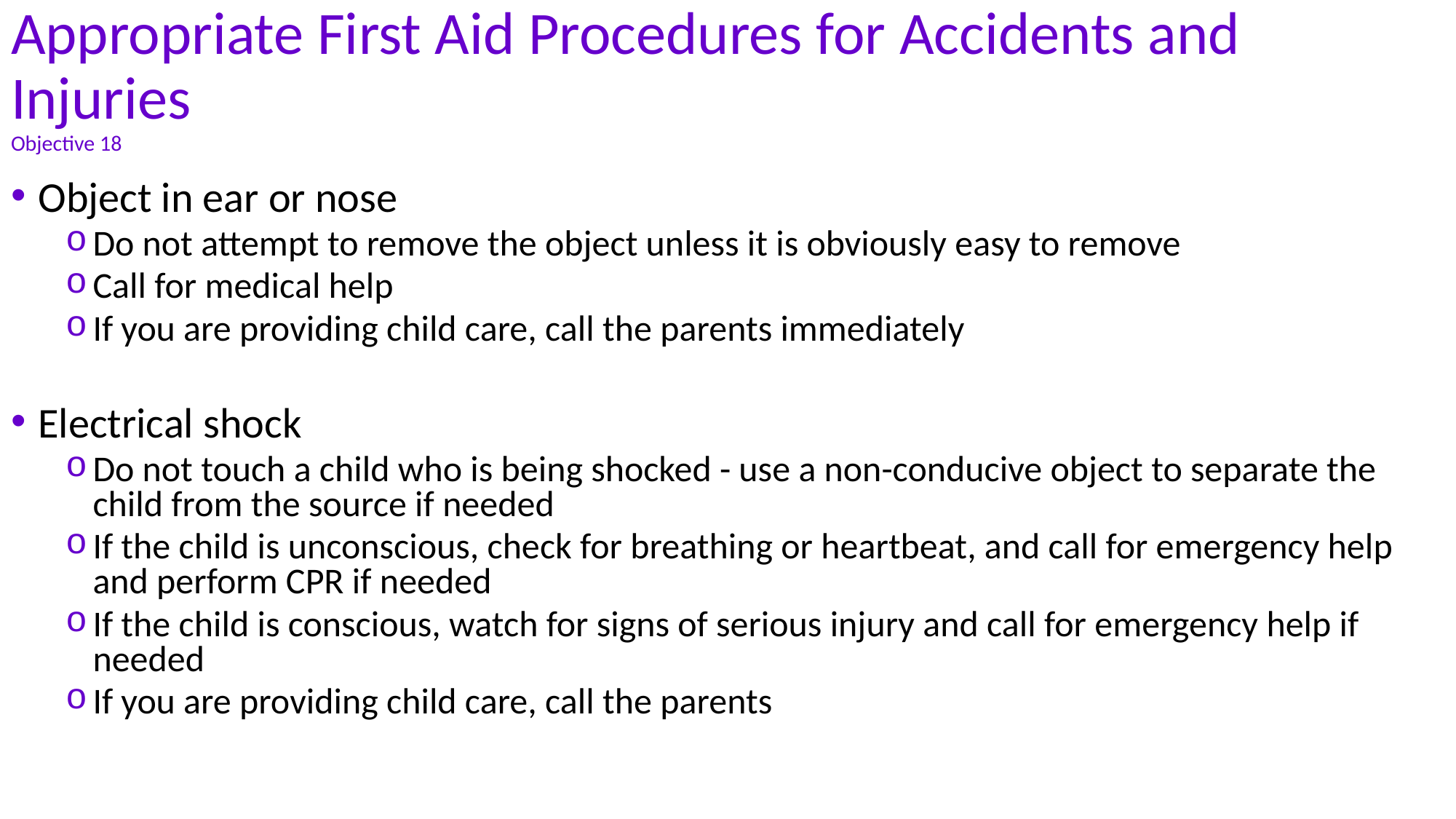

# Appropriate First Aid Procedures for Accidents and Injuries Objective 18
Object in ear or nose
Do not attempt to remove the object unless it is obviously easy to remove
Call for medical help
If you are providing child care, call the parents immediately

Electrical shock
Do not touch a child who is being shocked - use a non-conducive object to separate the child from the source if needed
If the child is unconscious, check for breathing or heartbeat, and call for emergency help and perform CPR if needed
If the child is conscious, watch for signs of serious injury and call for emergency help if needed
If you are providing child care, call the parents